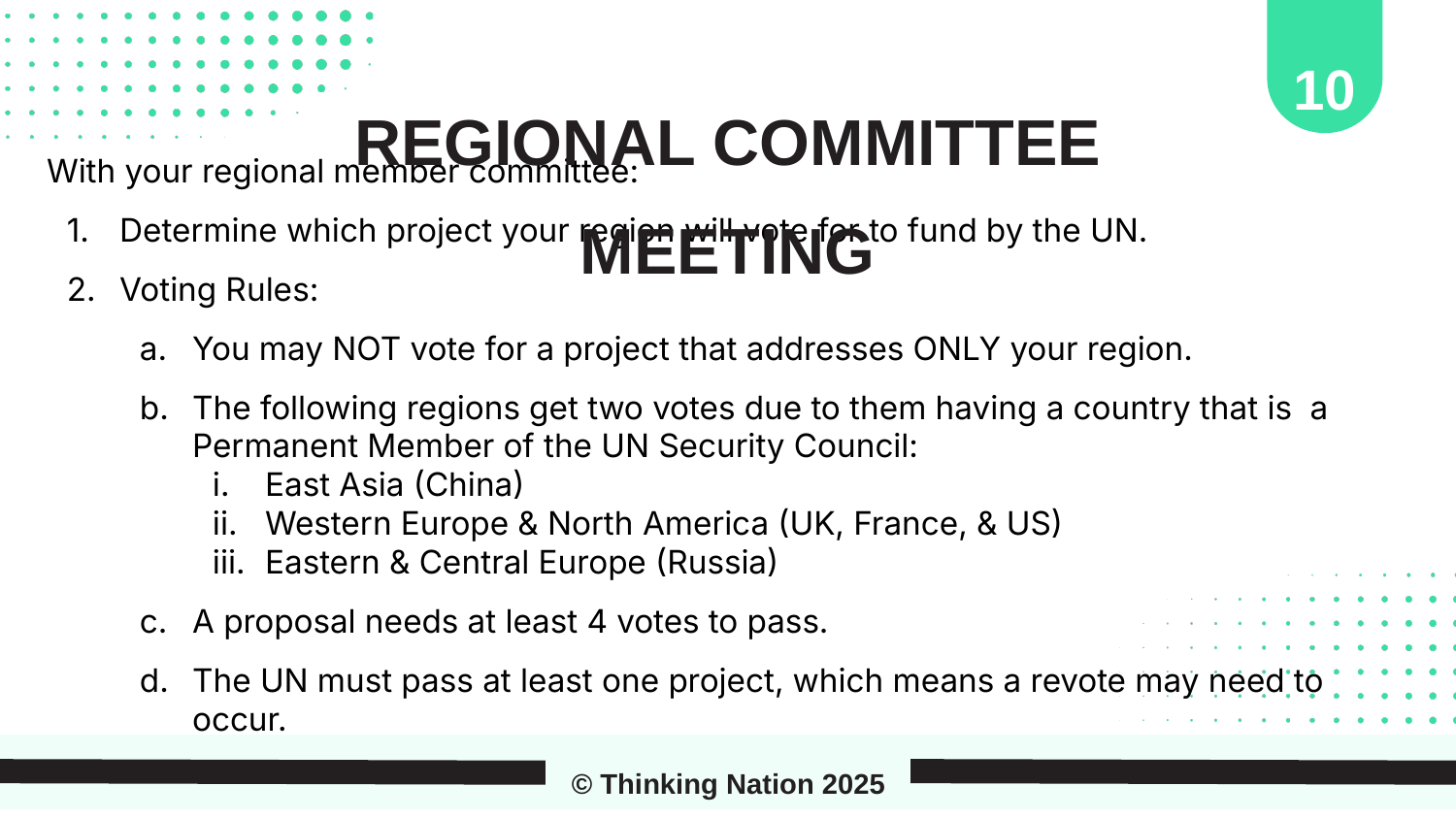

10
REGIONAL COMMITTEE MEETING
With your regional member committee:
Determine which project your region will vote for to fund by the UN.
Voting Rules:
You may NOT vote for a project that addresses ONLY your region.
The following regions get two votes due to them having a country that is  a Permanent Member of the UN Security Council:
East Asia (China)
Western Europe & North America (UK, France, & US)
Eastern & Central Europe (Russia)
A proposal needs at least 4 votes to pass.
The UN must pass at least one project, which means a revote may need to occur.

© Thinking Nation 2025